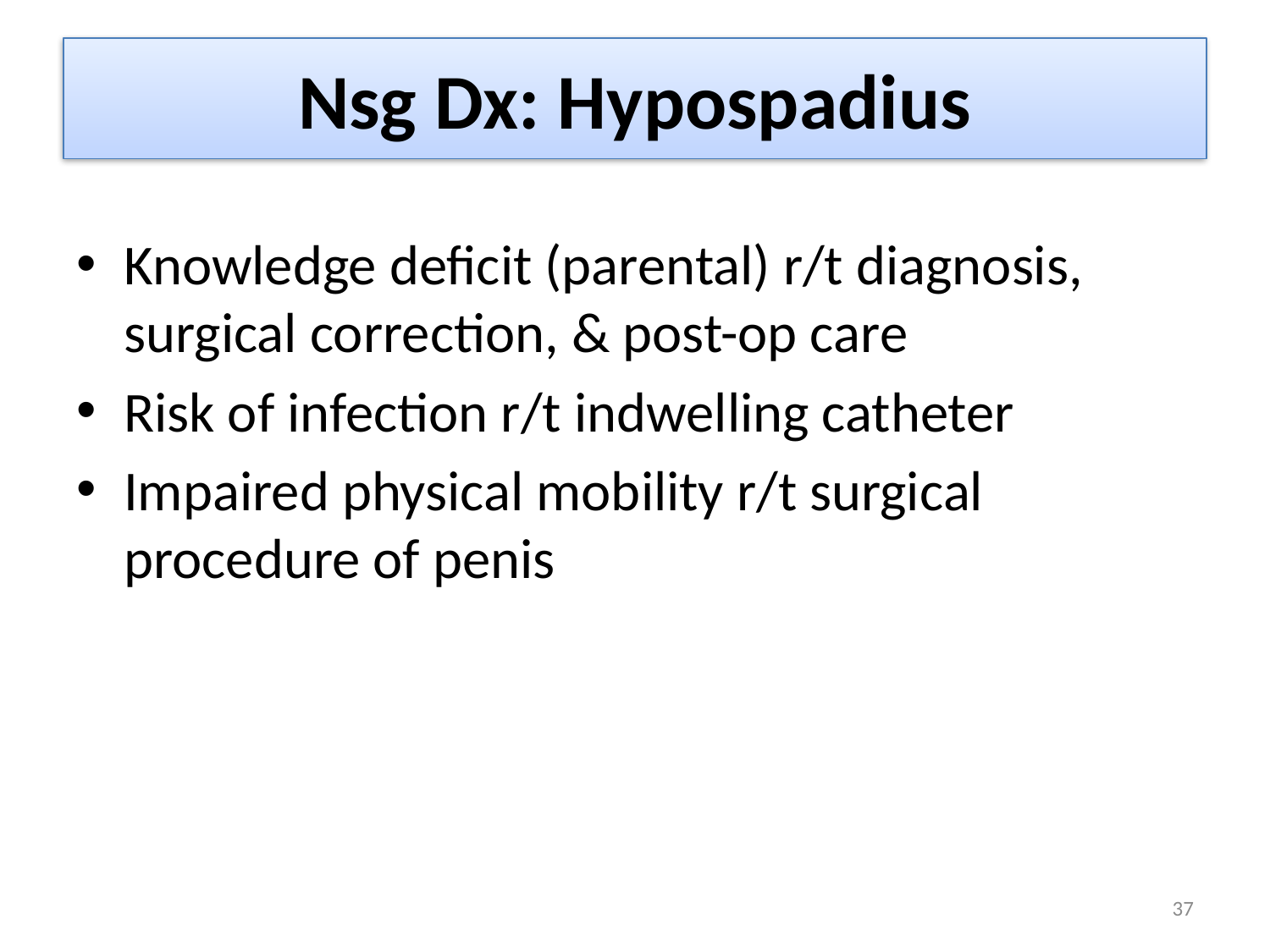

# Nsg Dx: Hypospadius
Knowledge deficit (parental) r/t diagnosis, surgical correction, & post-op care
Risk of infection r/t indwelling catheter
Impaired physical mobility r/t surgical procedure of penis
37